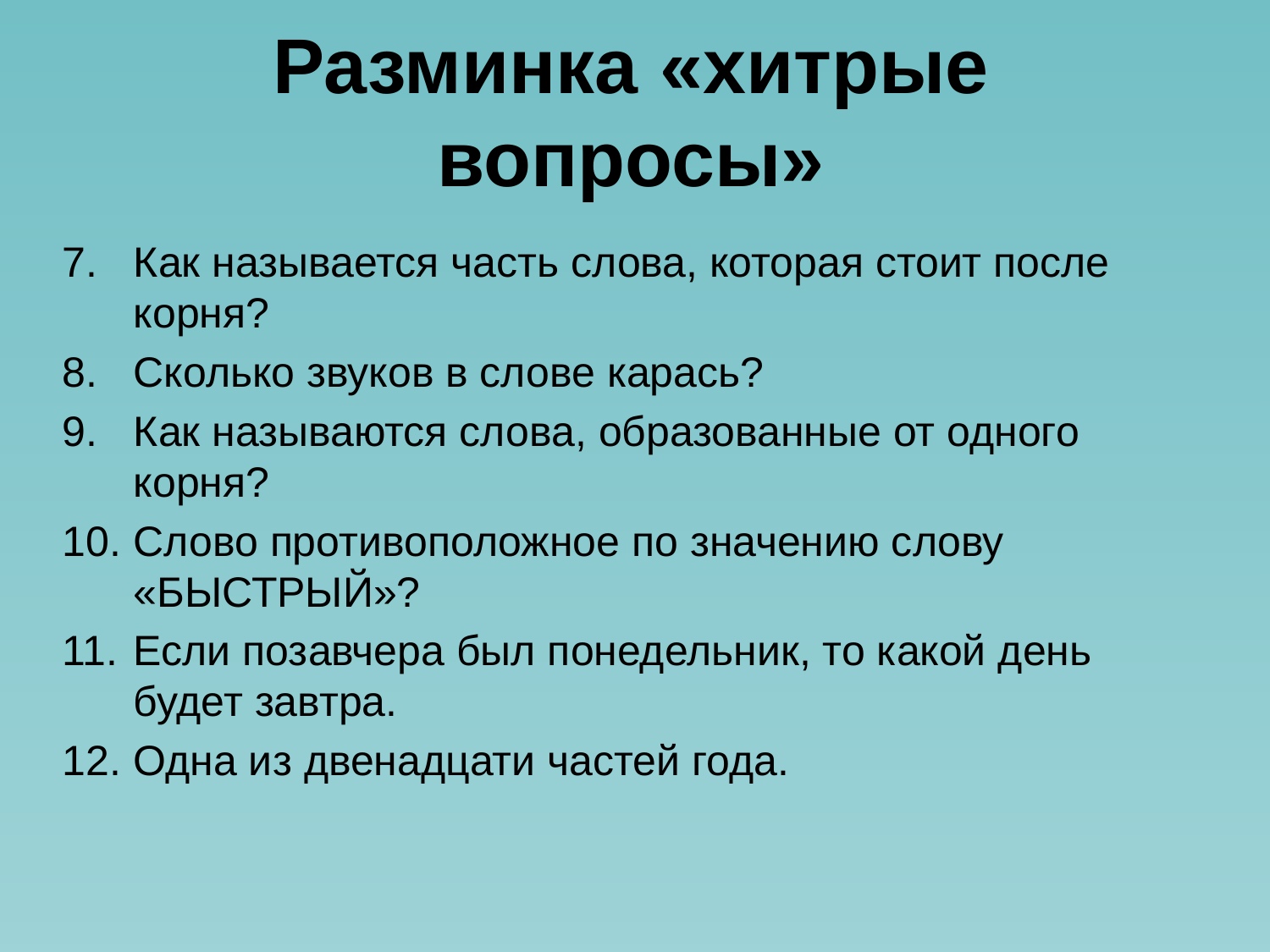

# Разминка «хитрые вопросы»
Как называется часть слова, которая стоит после корня?
Сколько звуков в слове карась?
Как называются слова, образованные от одного корня?
Слово противоположное по значению слову «БЫСТРЫЙ»?
Если позавчера был понедельник, то какой день будет завтра.
Одна из двенадцати частей года.